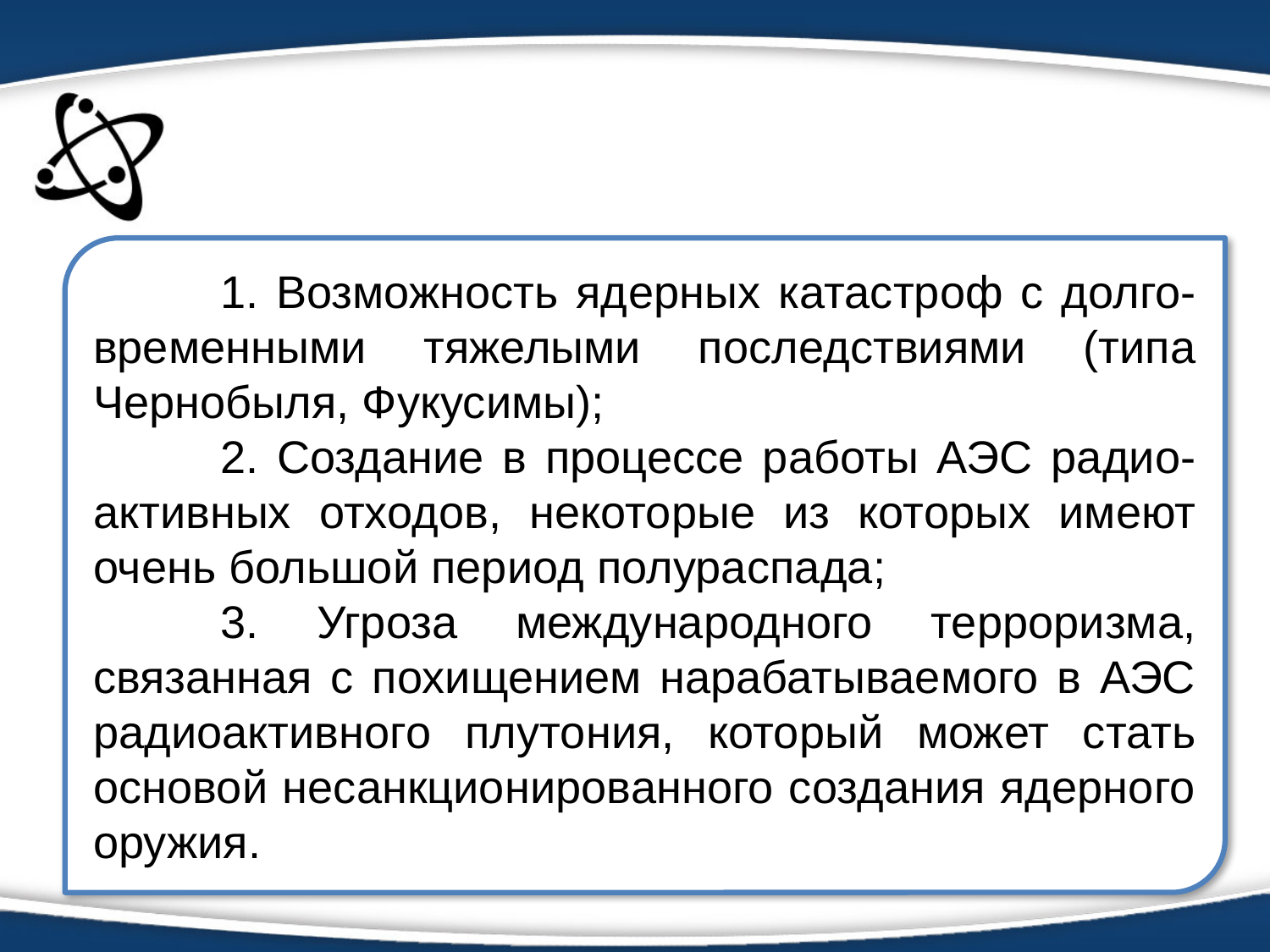

1. Возможность ядерных катастроф с долго-временными тяжелыми последствиями (типа Чернобыля, Фукусимы);
	2. Создание в процессе работы АЭС радио-активных отходов, некоторые из которых имеют очень большой период полураспада;
	3. Угроза международного терроризма, связанная с похищением нарабатываемого в АЭС радиоактивного плутония, который может стать основой несанкционированного создания ядерного оружия.